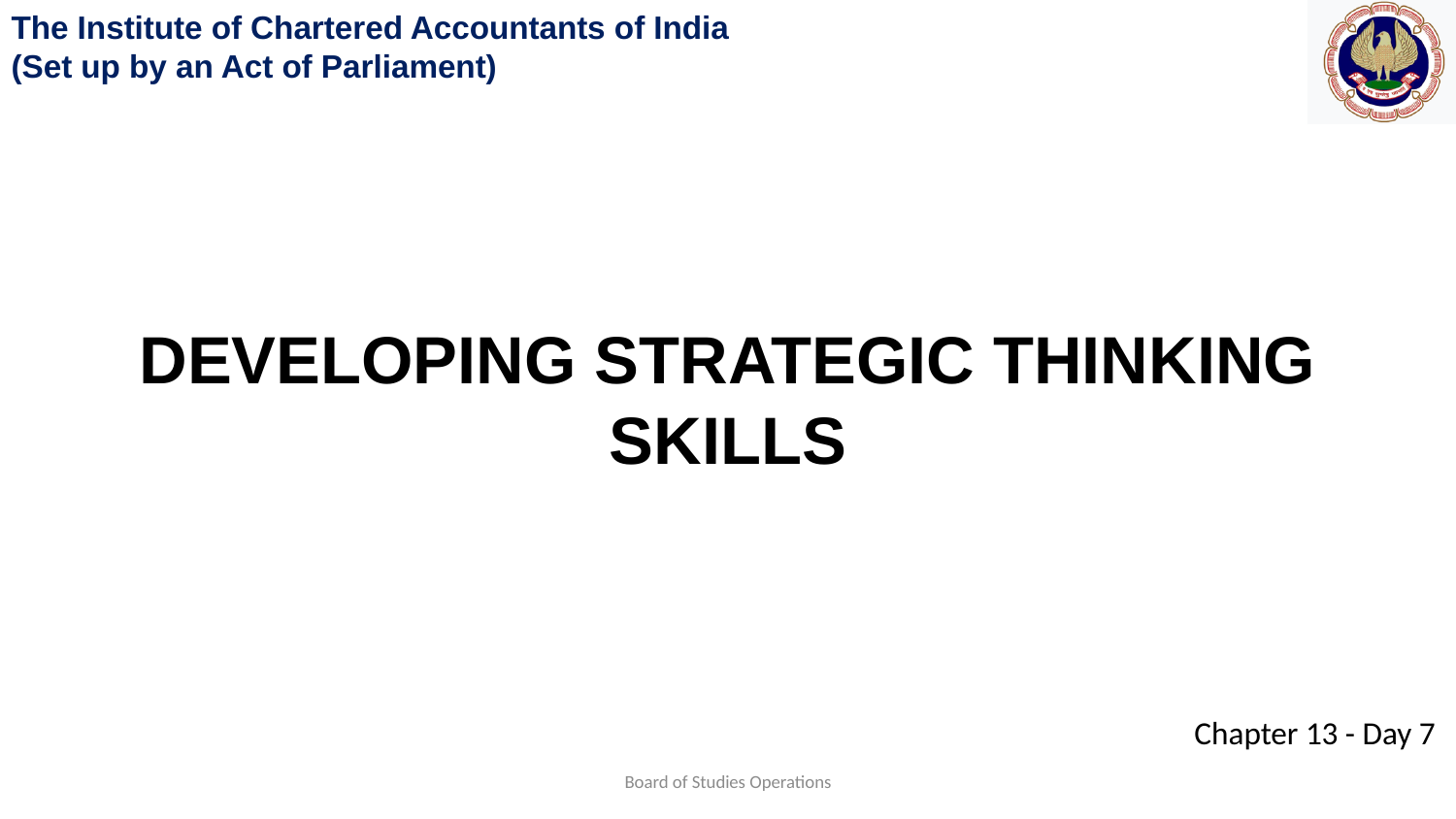

DEVELOPING STRATEGIC THINKING SKILLS
Board of Studies Operations